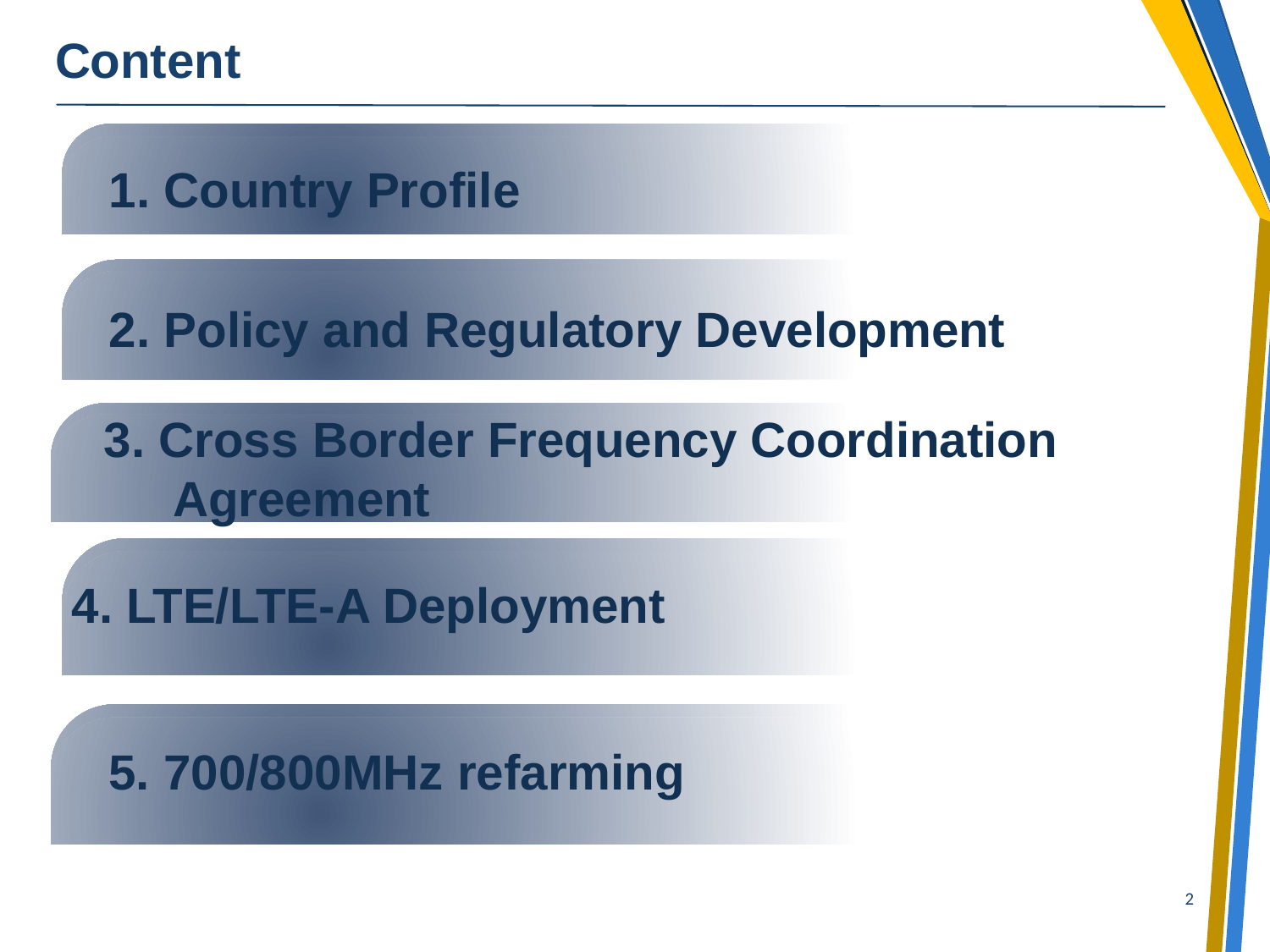

# Content

1. Country Profile

2. Policy​ and Regulatory Development

3. Cross Border Frequency Coordination
     Agreement

4. LTE/LTE-A Deployment

 5. 700/800MHz refarming
2